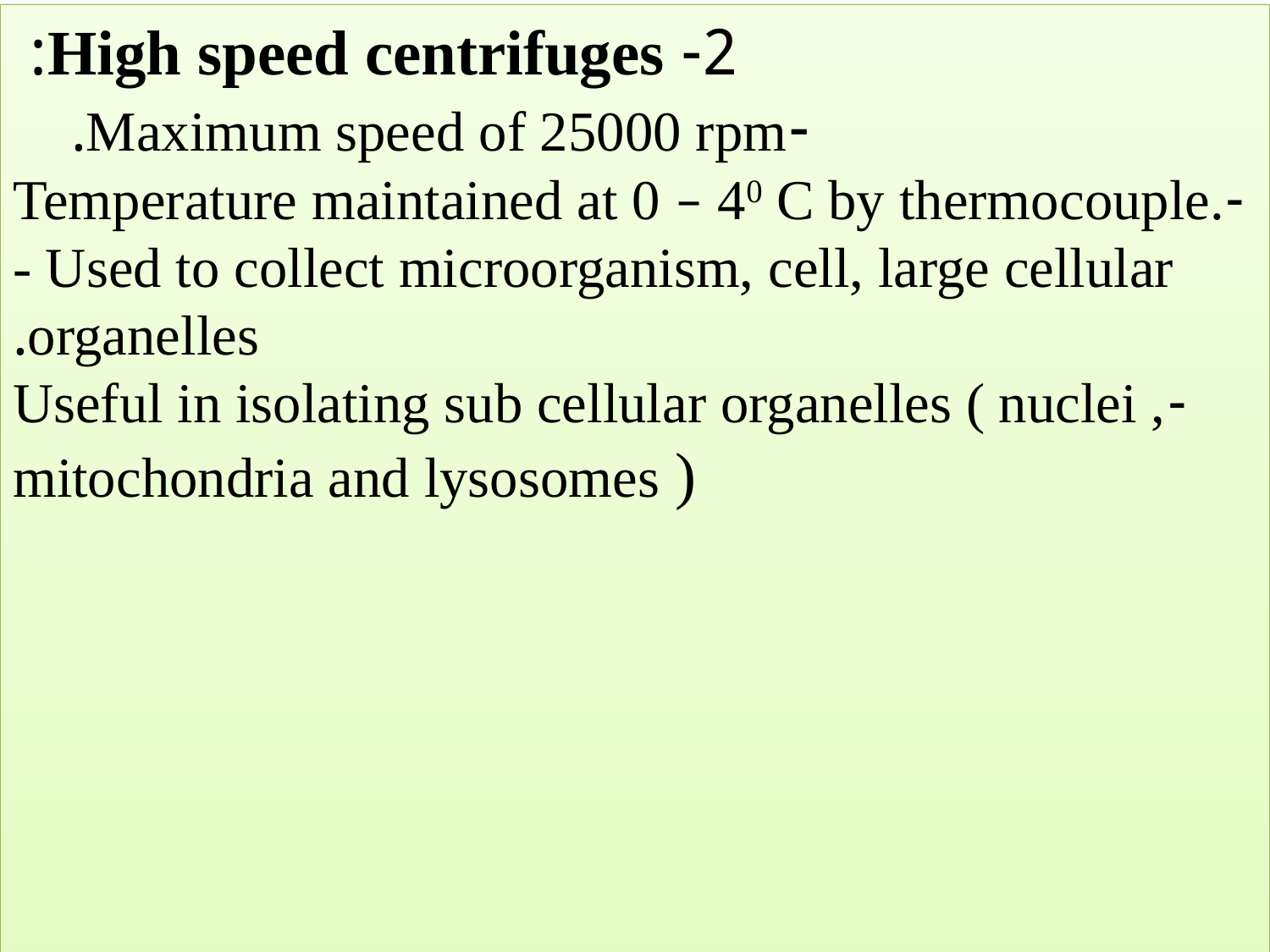

2- High speed centrifuges:
-Maximum speed of 25000 rpm.
-Temperature maintained at 0 – 40 C by thermocouple. - Used to collect microorganism, cell, large cellular organelles.
-Useful in isolating sub cellular organelles ( nuclei , mitochondria and lysosomes )